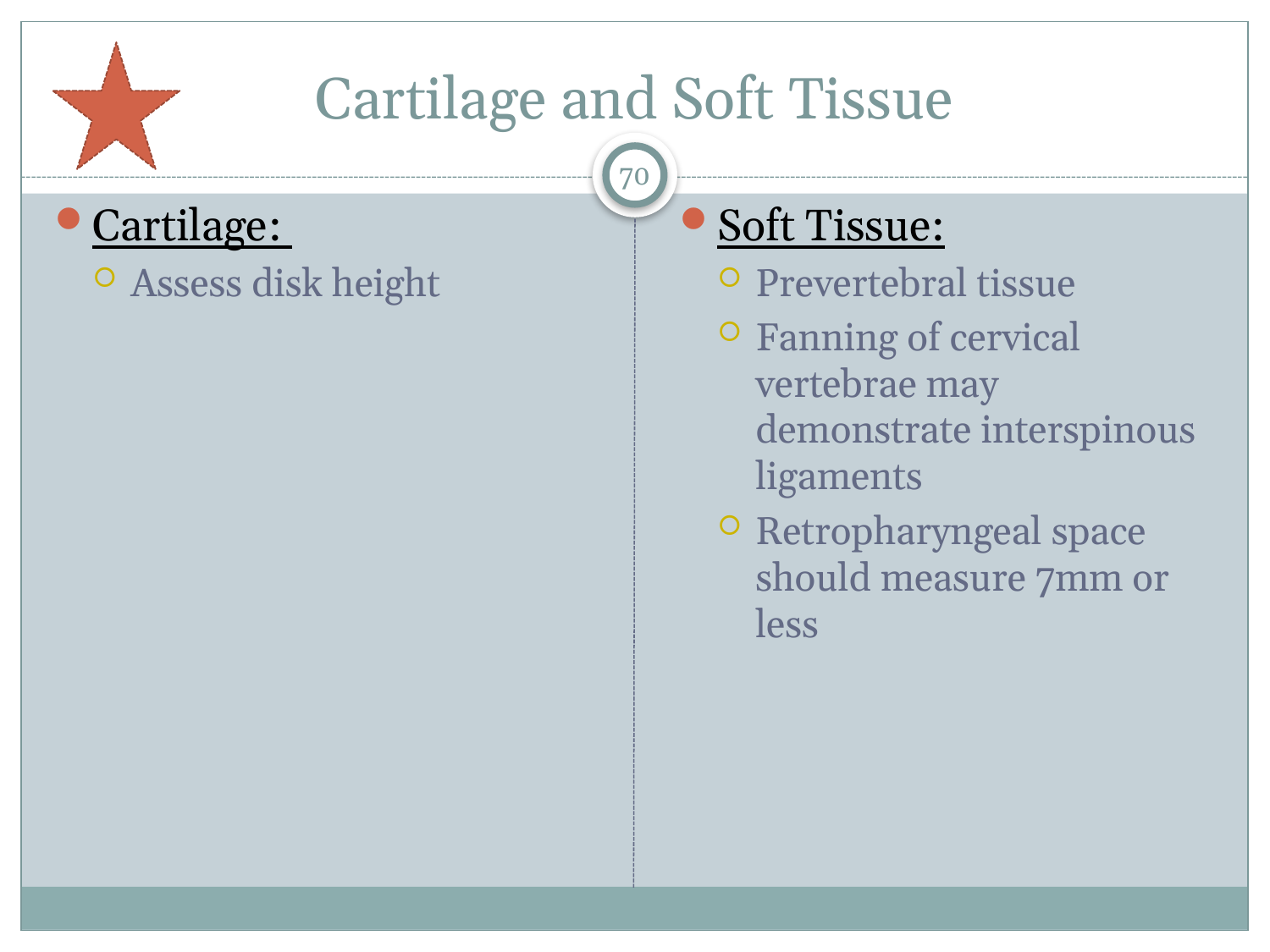

# Cartilage and Soft Tissue

70
Cartilage:
Assess disk height
Soft Tissue:
Prevertebral tissue
Fanning of cervical vertebrae may demonstrate interspinous ligaments
Retropharyngeal space  should measure 7mm or less